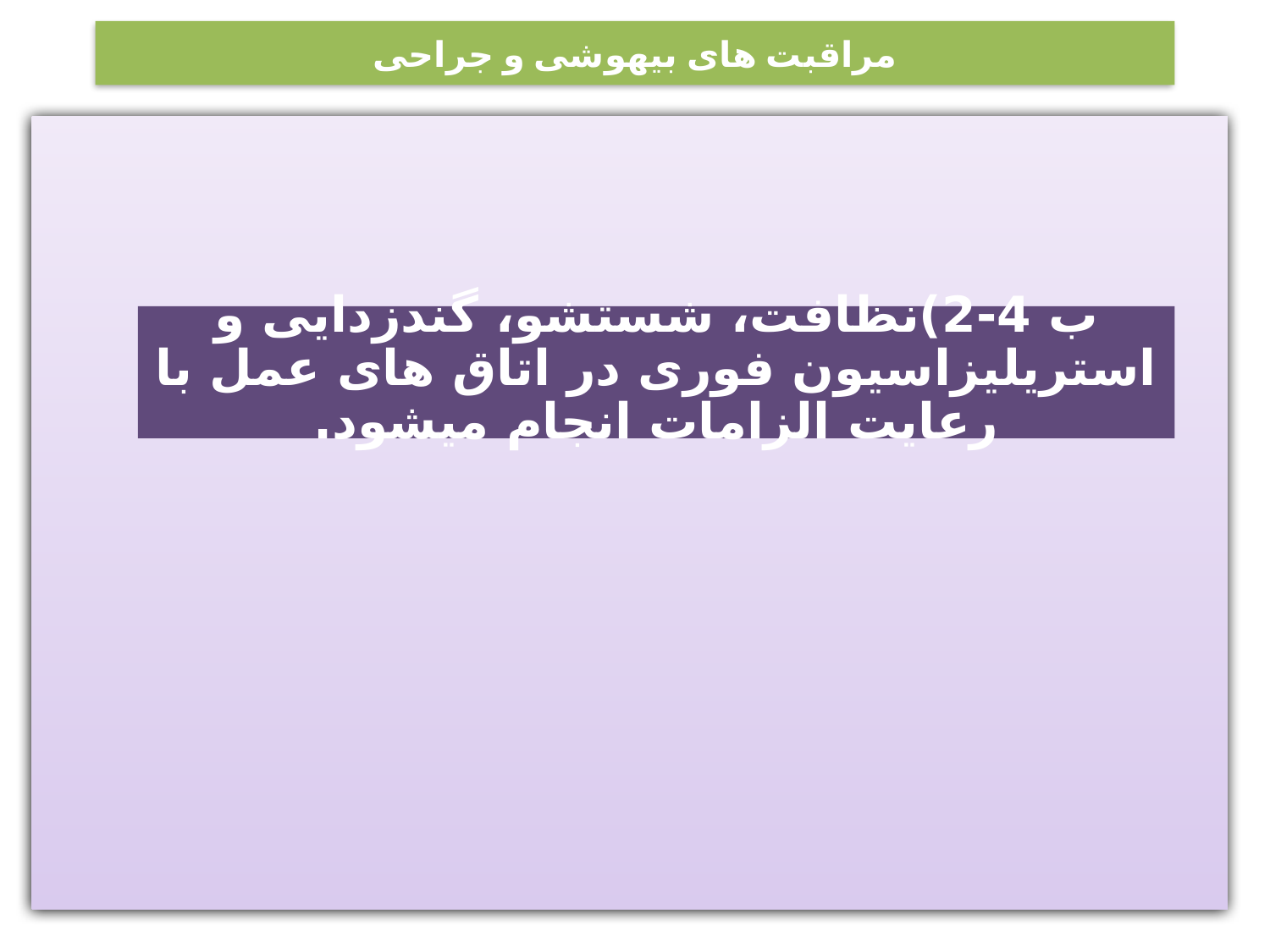

# مراقبت های بیهوشی و جراحی

ب 4-2)نظافت، شستشو، گندزدایی و استریلیزاسیون فوری در اتاق های عمل با رعایت الزامات انجام میشود.